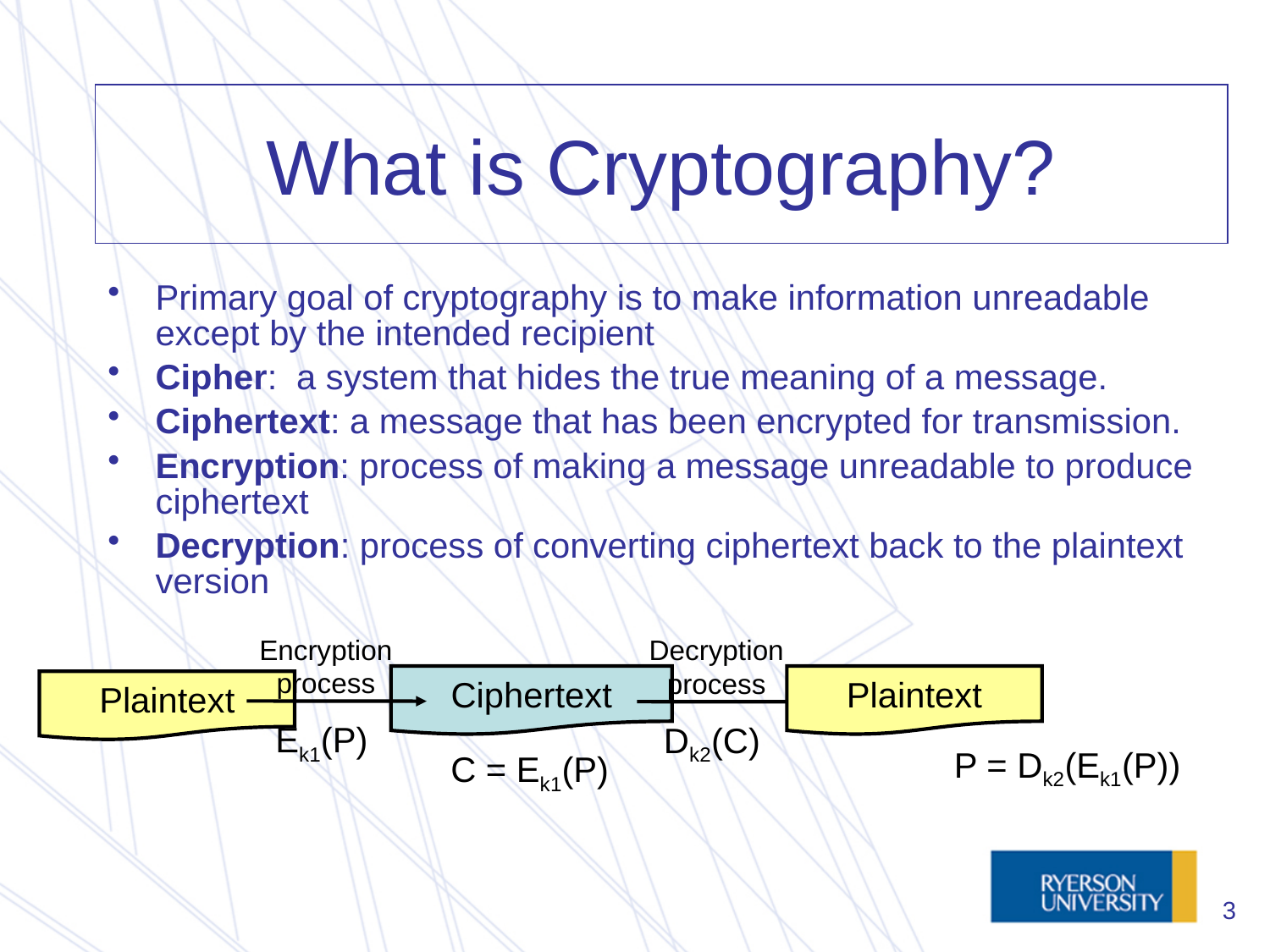

# What is Cryptography?
Primary goal of cryptography is to make information unreadable except by the intended recipient
Cipher:  a system that hides the true meaning of a message.
Ciphertext: a message that has been encrypted for transmission.
Encryption: process of making a message unreadable to produce ciphertext
Decryption: process of converting ciphertext back to the plaintext version
Encryption
process
Decryption
process
Ciphertext
Plaintext
Plaintext

Ek1(P)‏
Dk2(C)‏
P = Dk2(Ek1(P))‏
C = Ek1(P)‏
3